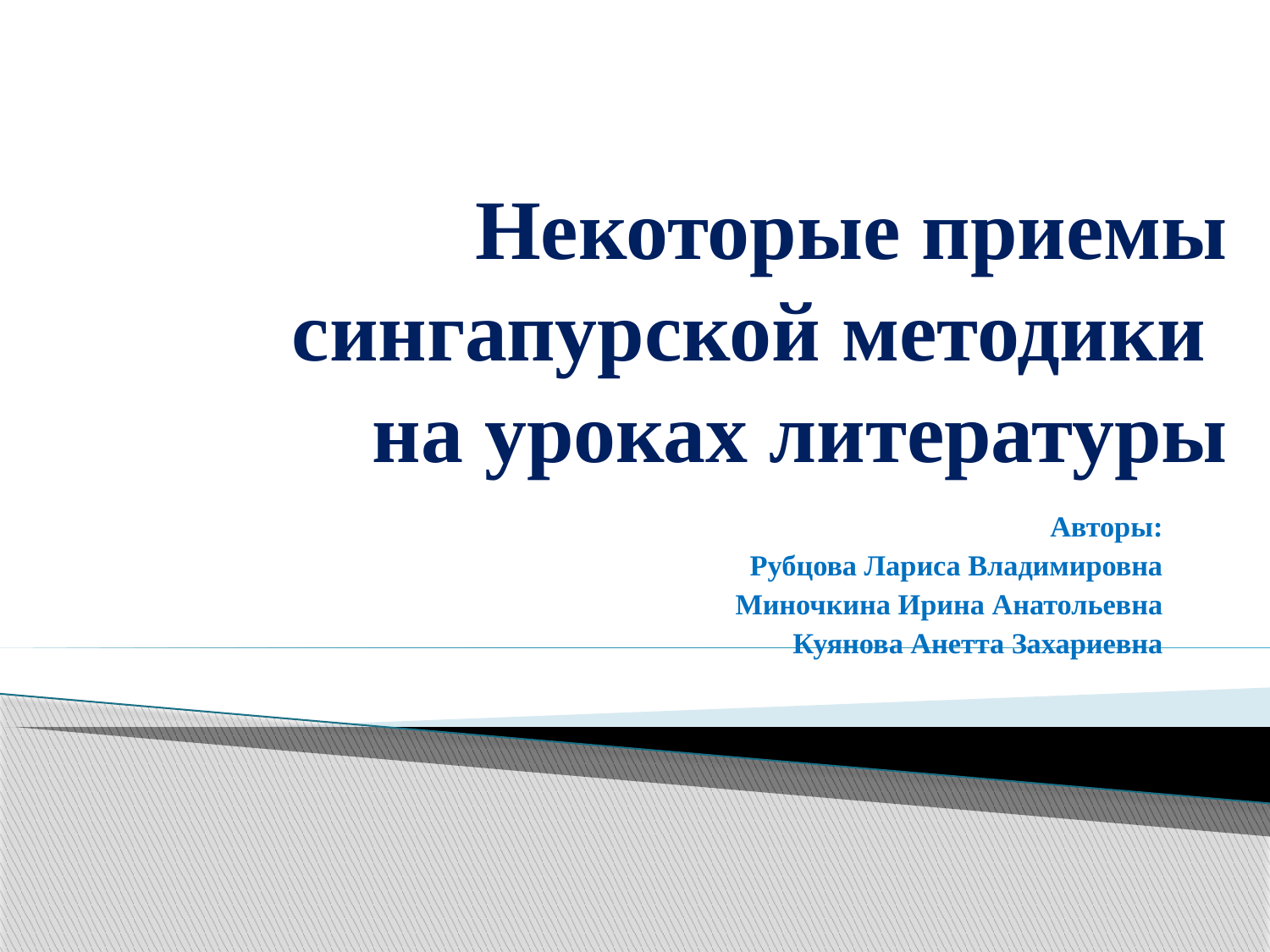

# Некоторые приемы сингапурской методики на уроках литературы
Авторы:
Рубцова Лариса Владимировна
Миночкина Ирина Анатольевна
Куянова Анетта Захариевна